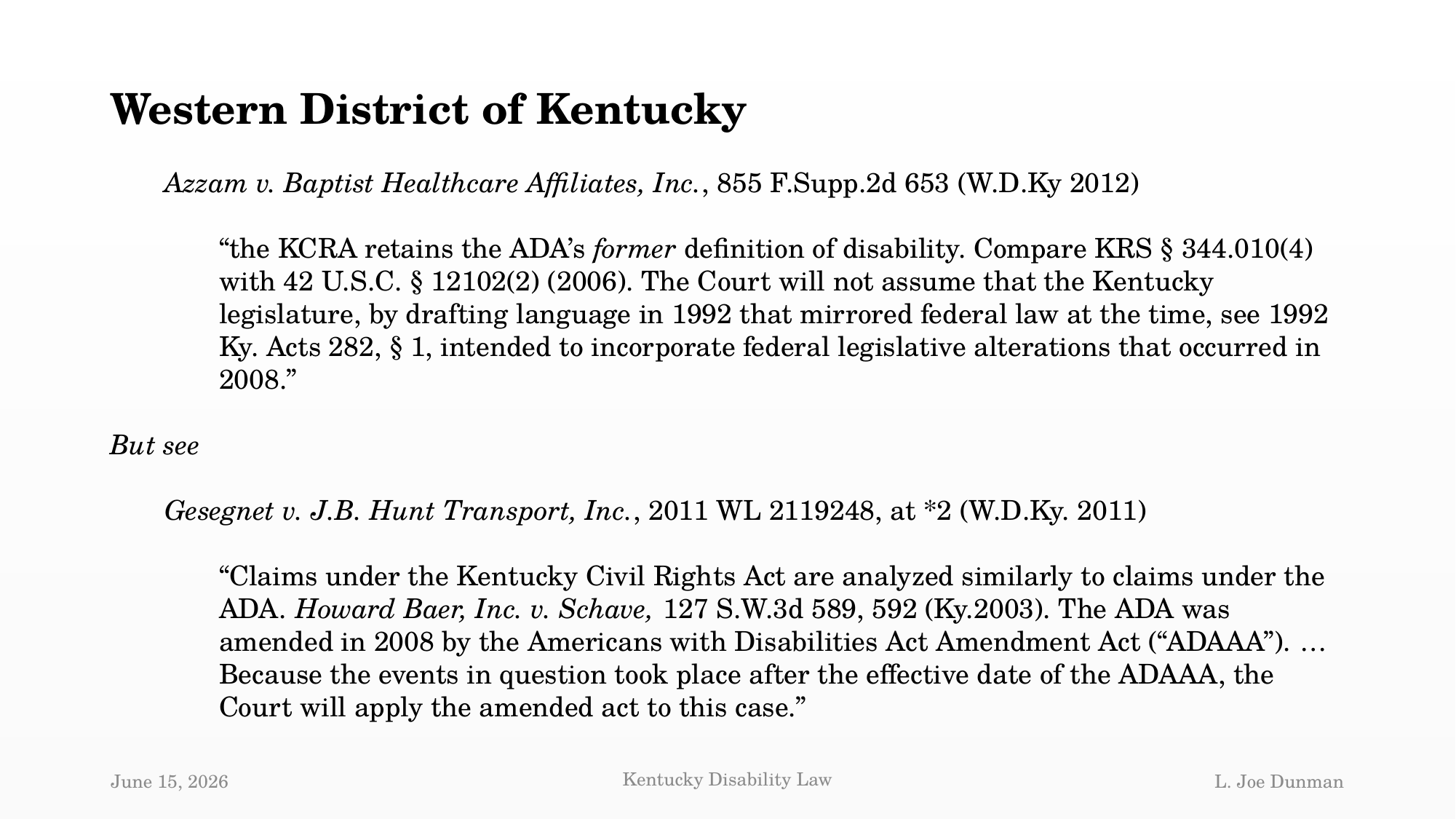

Western District of Kentucky

Azzam v. Baptist Healthcare Affiliates, Inc., 855 F.Supp.2d 653 (W.D.Ky 2012)

“the KCRA retains the ADA’s former definition of disability. Compare KRS § 344.010(4) with 42 U.S.C. § 12102(2) (2006). The Court will not assume that the Kentucky legislature, by drafting language in 1992 that mirrored federal law at the time, see 1992 Ky. Acts 282, § 1, intended to incorporate federal legislative alterations that occurred in 2008.”

But see

Gesegnet v. J.B. Hunt Transport, Inc., 2011 WL 2119248, at *2 (W.D.Ky. 2011)

“Claims under the Kentucky Civil Rights Act are analyzed similarly to claims under the ADA. Howard Baer, Inc. v. Schave, 127 S.W.3d 589, 592 (Ky.2003). The ADA was amended in 2008 by the Americans with Disabilities Act Amendment Act (“ADAAA”). … Because the events in question took place after the effective date of the ADAAA, the Court will apply the amended act to this case.”
June 15, 2026
Kentucky Disability Law
L. Joe Dunman